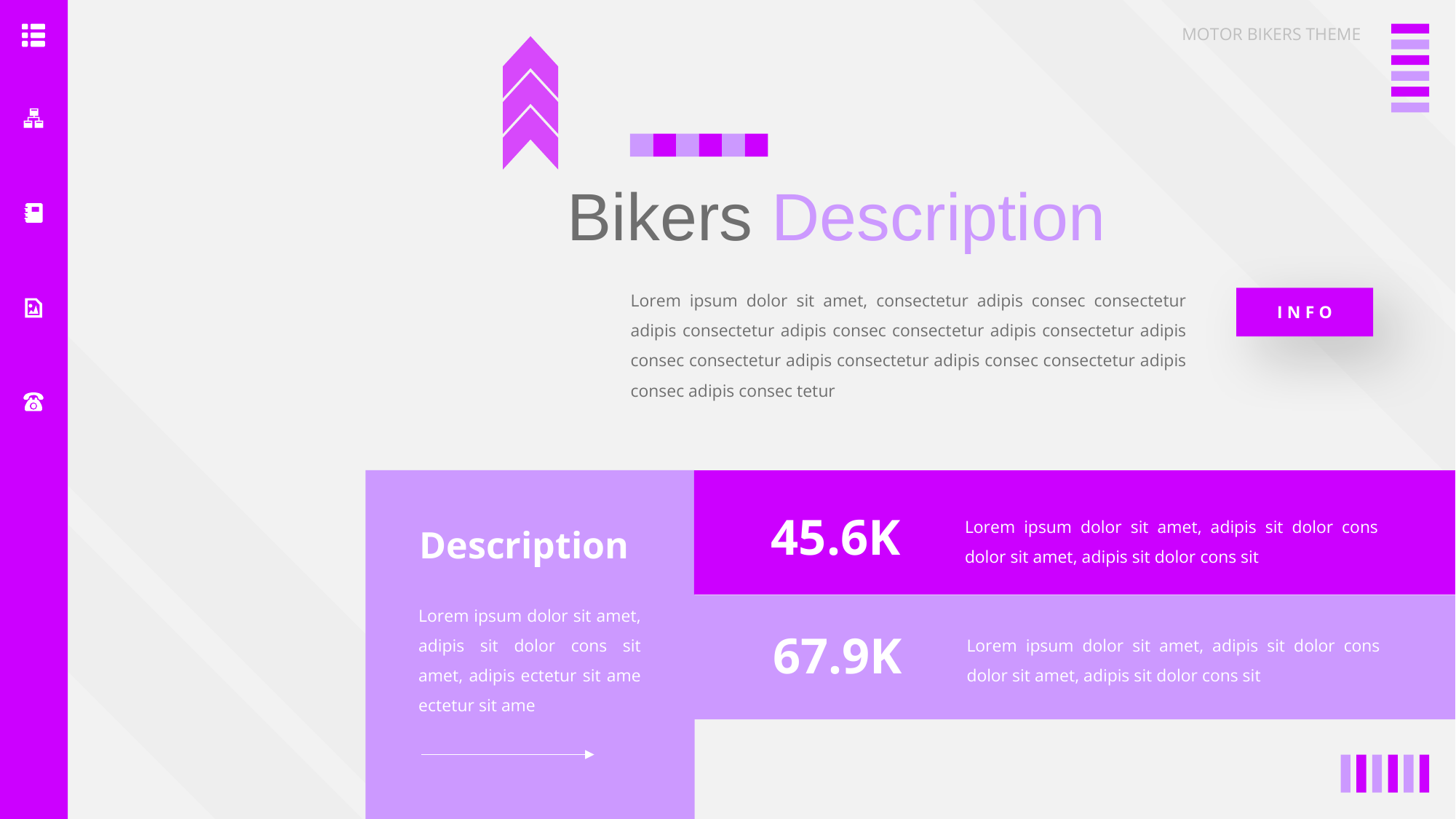

MOTOR BIKERS THEME

Bikers Description
Lorem ipsum dolor sit amet, consectetur adipis consec consectetur adipis consectetur adipis consec consectetur adipis consectetur adipis consec consectetur adipis consectetur adipis consec consectetur adipis consec adipis consec tetur
INFO

Lorem ipsum dolor sit amet, adipis sit dolor cons dolor sit amet, adipis sit dolor cons sit
45.6K
Description
Lorem ipsum dolor sit amet, adipis sit dolor cons sit amet, adipis ectetur sit ame ectetur sit ame

Lorem ipsum dolor sit amet, adipis sit dolor cons dolor sit amet, adipis sit dolor cons sit
67.9K